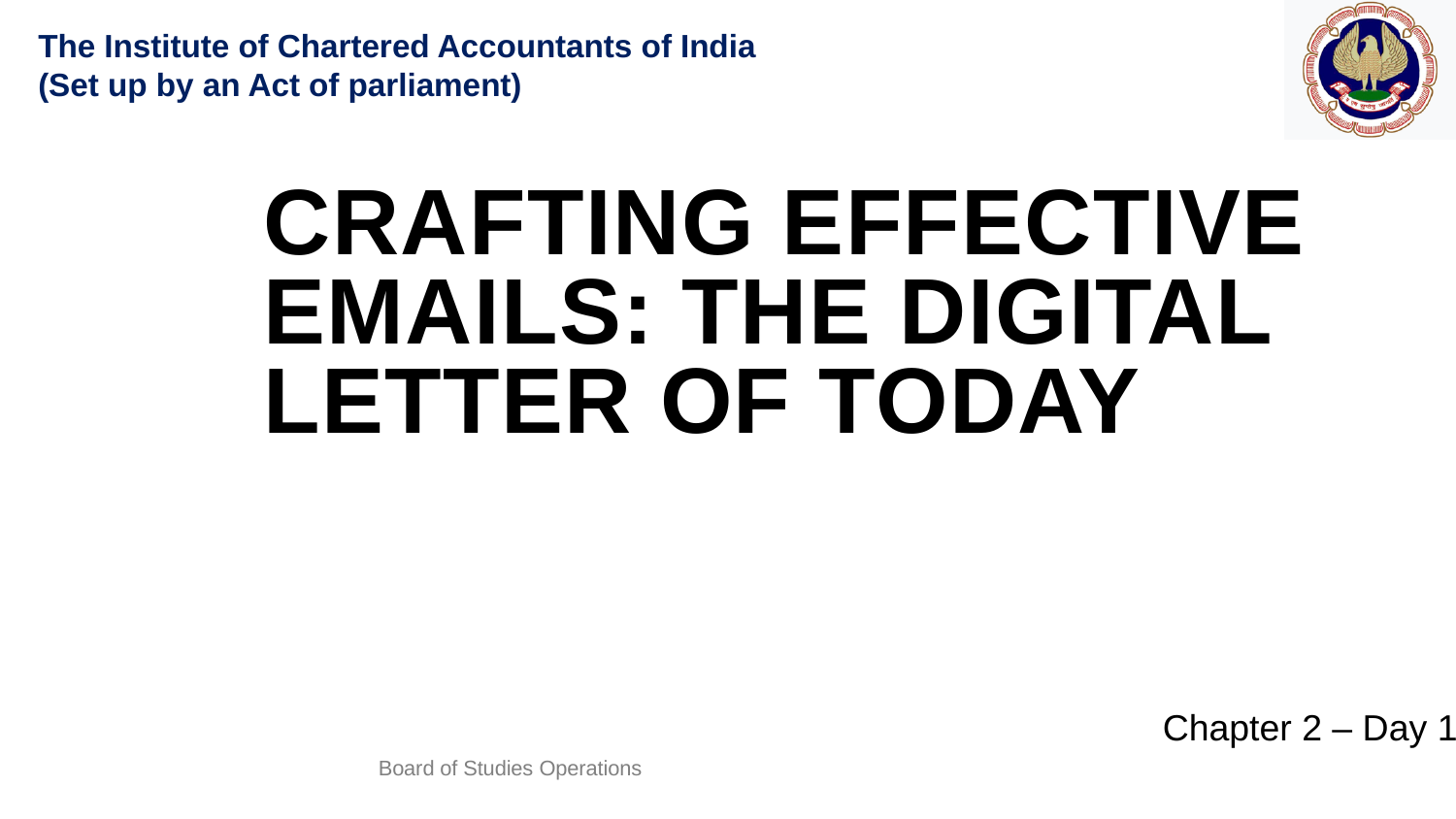

CRAFTING EFFECTIVE EMAILS: THE DIGITAL LETTER OF TODAY